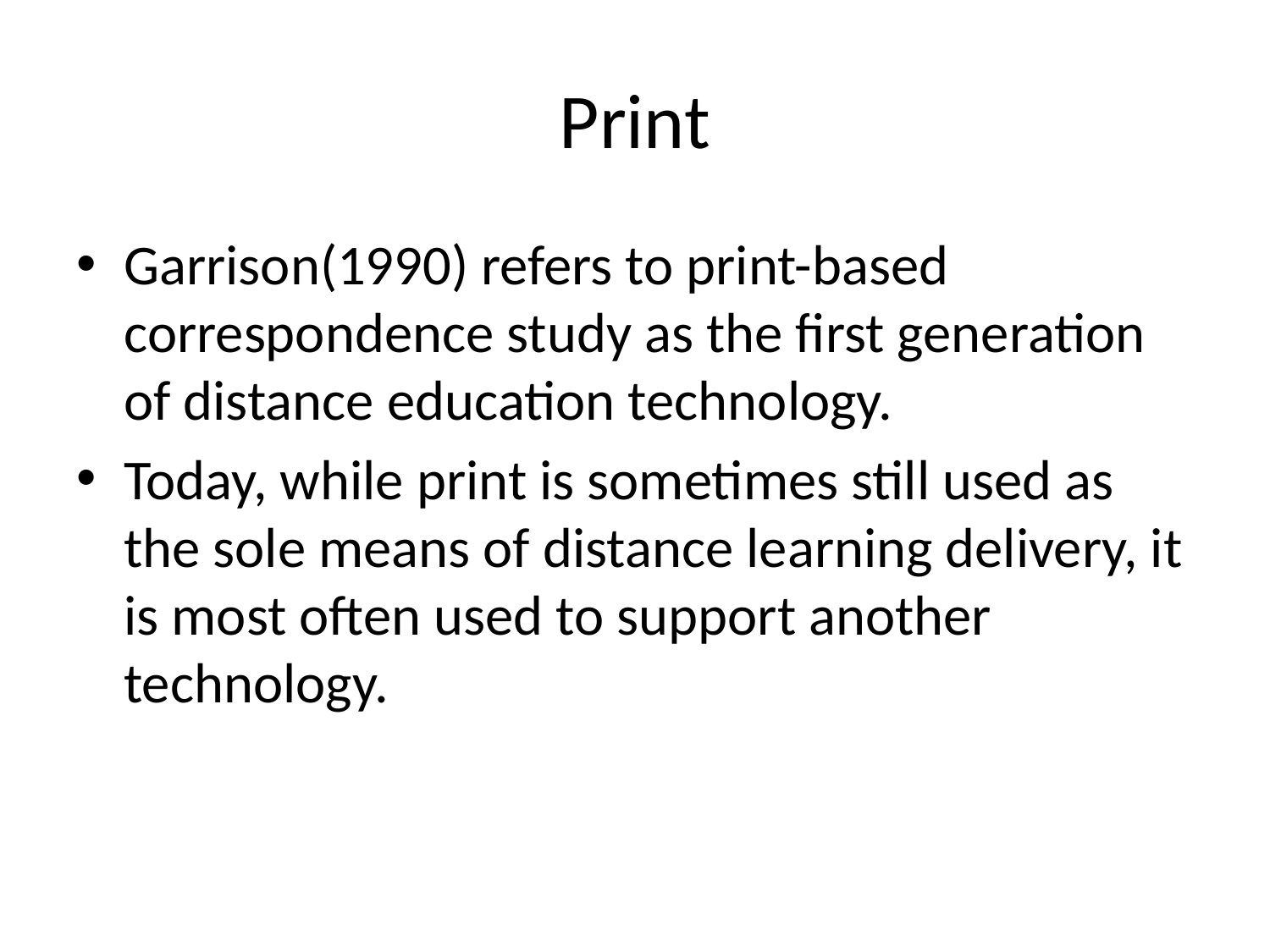

# Print
Garrison(1990) refers to print-based correspondence study as the first generation of distance education technology.
Today, while print is sometimes still used as the sole means of distance learning delivery, it is most often used to support another technology.